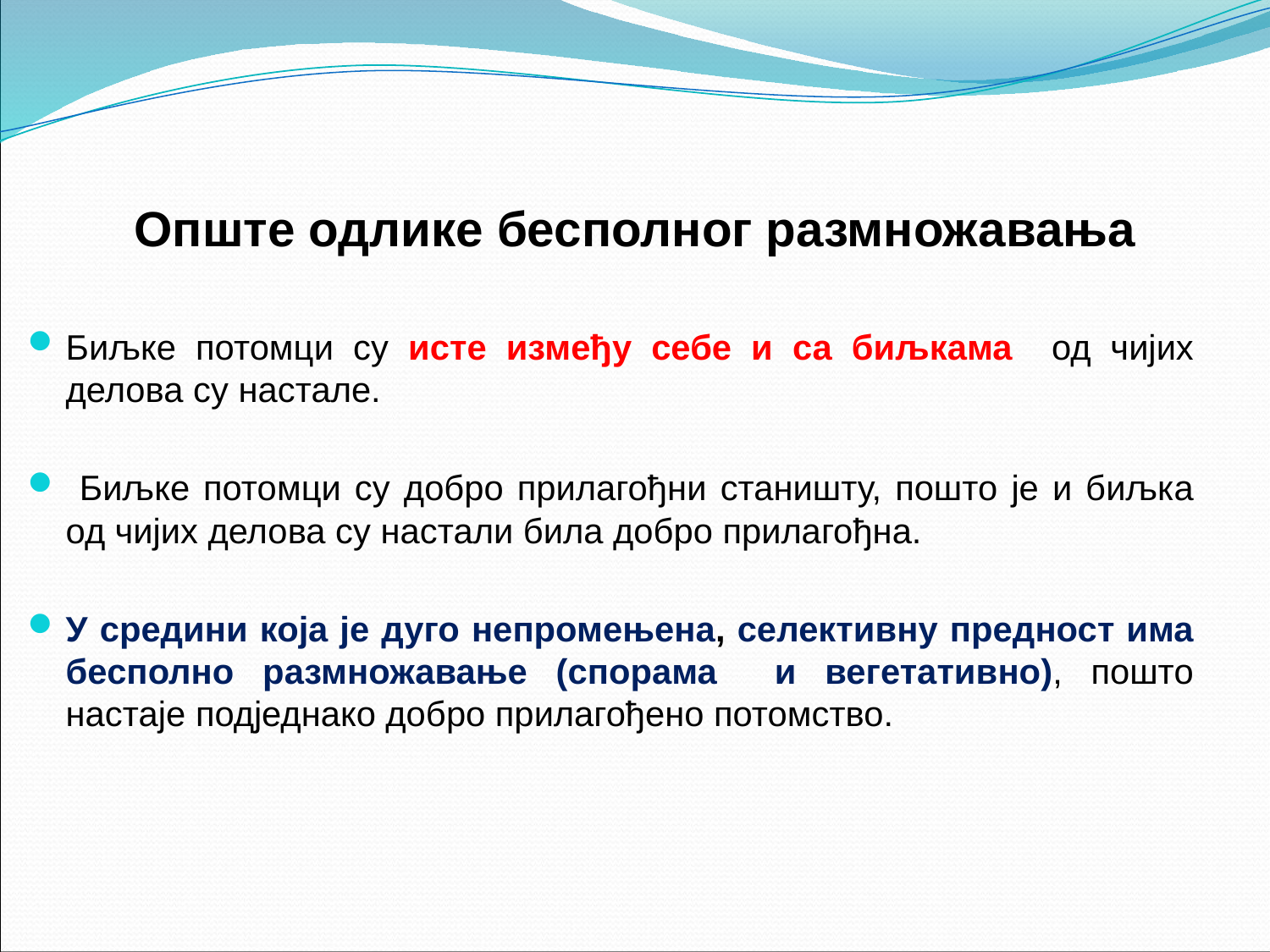

# Опште одлике бесполног размножавања

Биљке потомци су исте између себе и са биљкама  од чијих делова су настале.

 Биљке потомци су добро прилагођни станишту, пошто је и биљка од чијих делова су настали била добро прилагођна.

У средини која је дуго непромењена, селективну предност има бесполно размножавање (спорама  и вегетативно), пошто настаје подједнако добро прилагођено потомство.